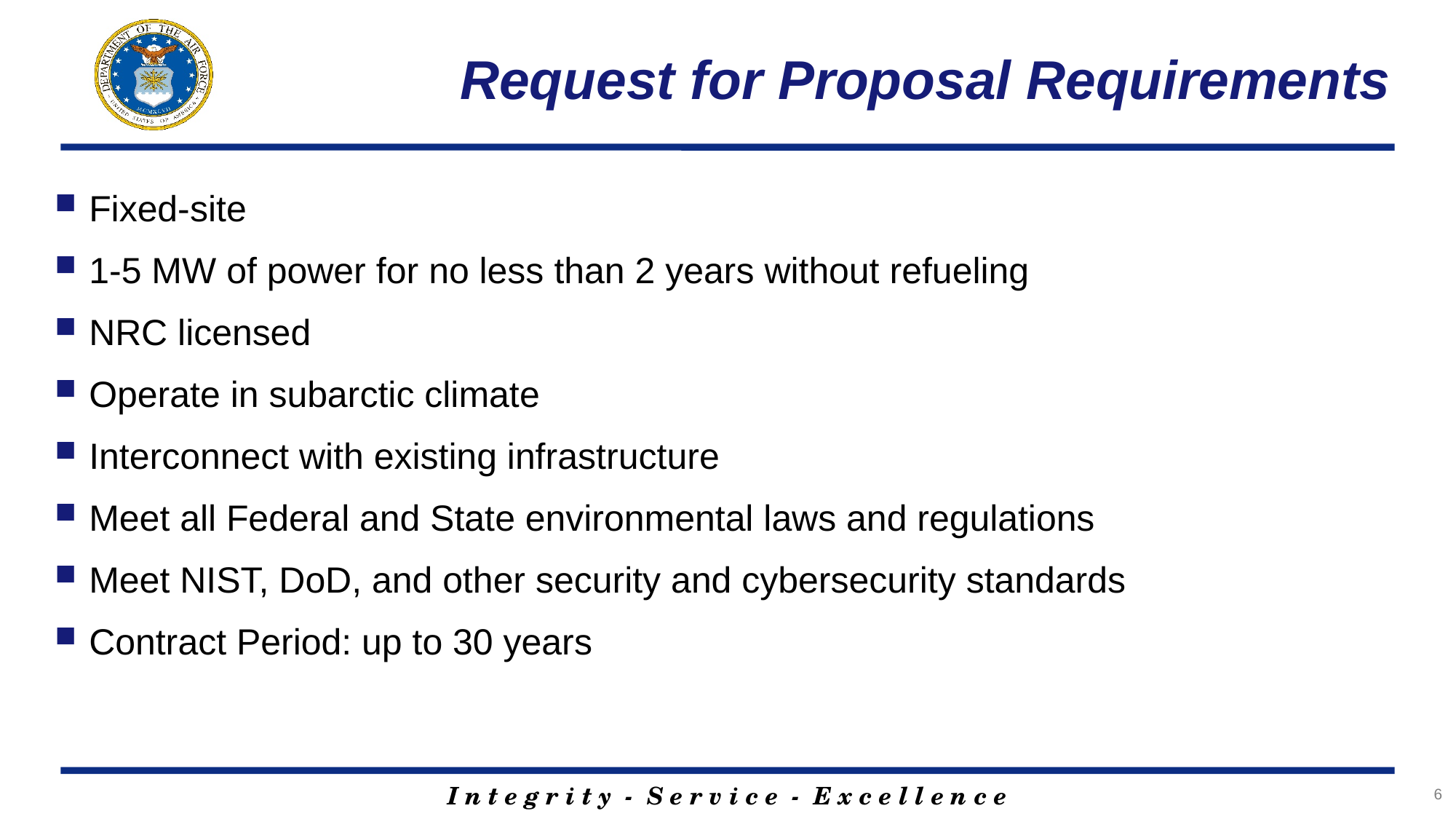

# Request for Proposal Requirements
Fixed-site
1-5 MW of power for no less than 2 years without refueling
NRC licensed
Operate in subarctic climate
Interconnect with existing infrastructure
Meet all Federal and State environmental laws and regulations
Meet NIST, DoD, and other security and cybersecurity standards
Contract Period: up to 30 years

6